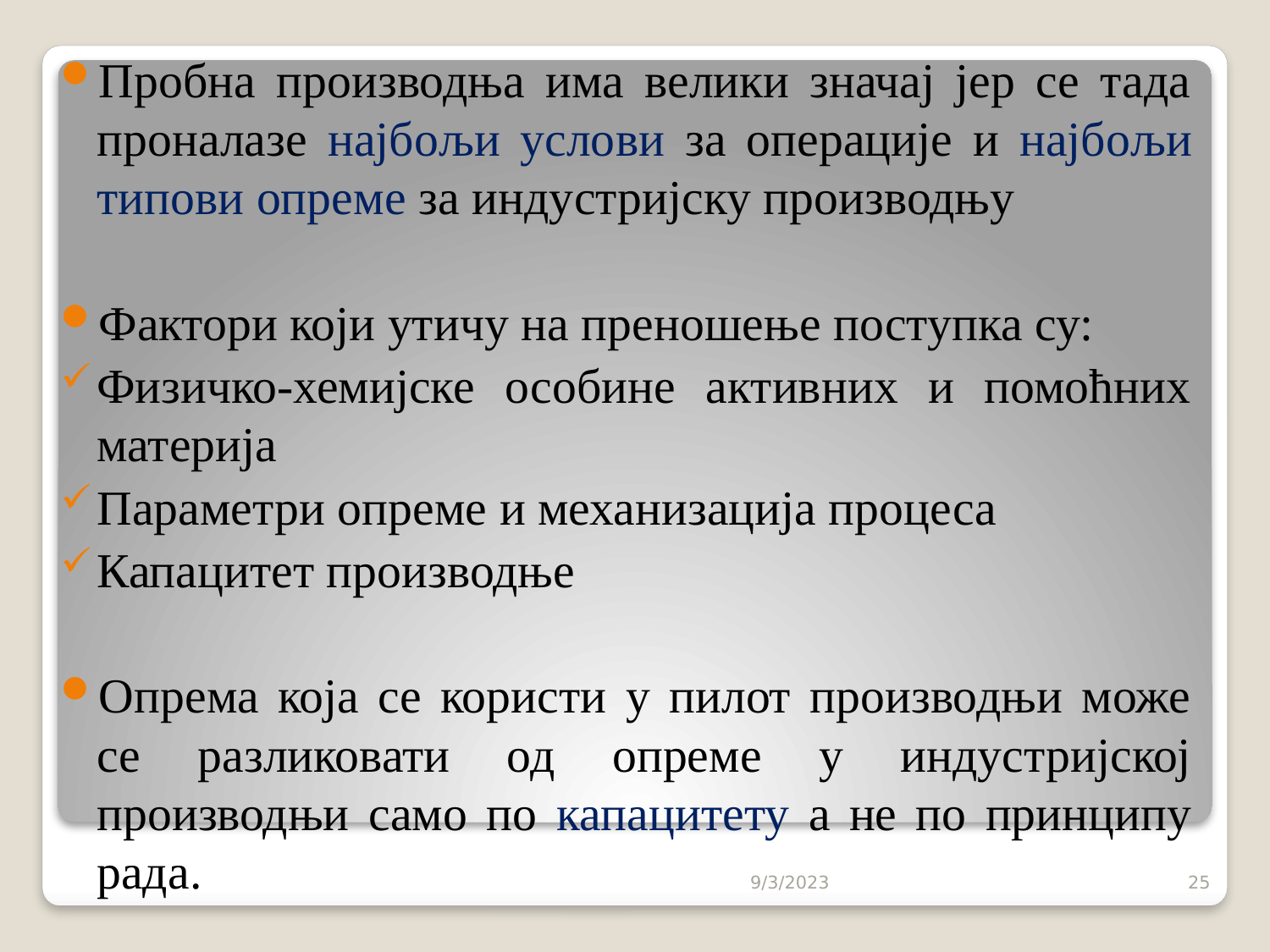

Пробна производња има велики значај јер се тада проналазе најбољи услови за операције и најбољи типови опреме за индустријску производњу

Фактори који утичу на преношење поступка су:
Физичко-хемијске особине активних и помоћних материја
Параметри опреме и механизација процеса
Капацитет производње

Опрема која се користи у пилот производњи може се разликовати од опреме у индустријској производњи само по капацитету а не по принципу рада.

9/3/2023
25